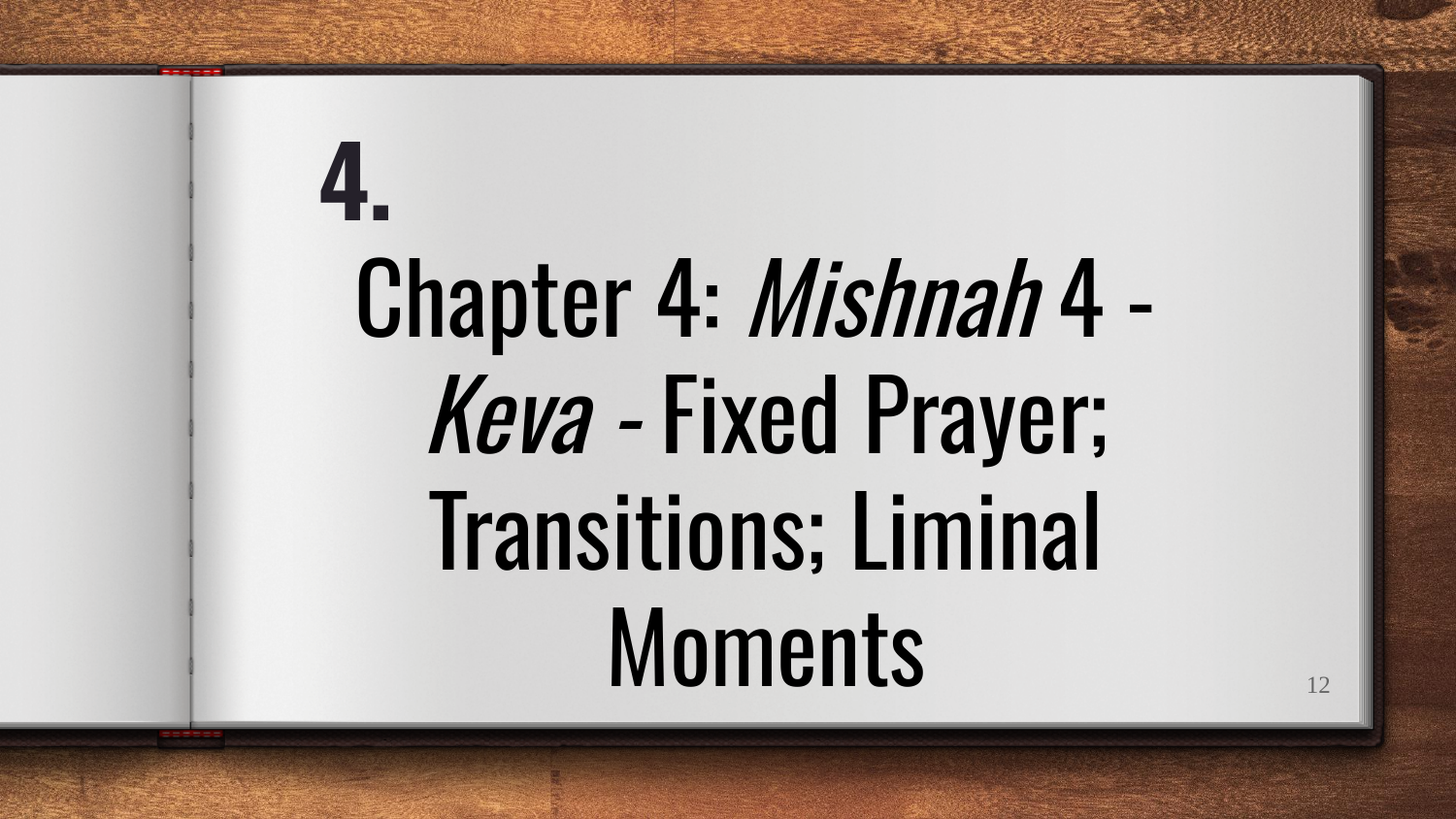

# 4.
Chapter 4: Mishnah 4 -
Keva - Fixed Prayer; Transitions; Liminal Moments

12